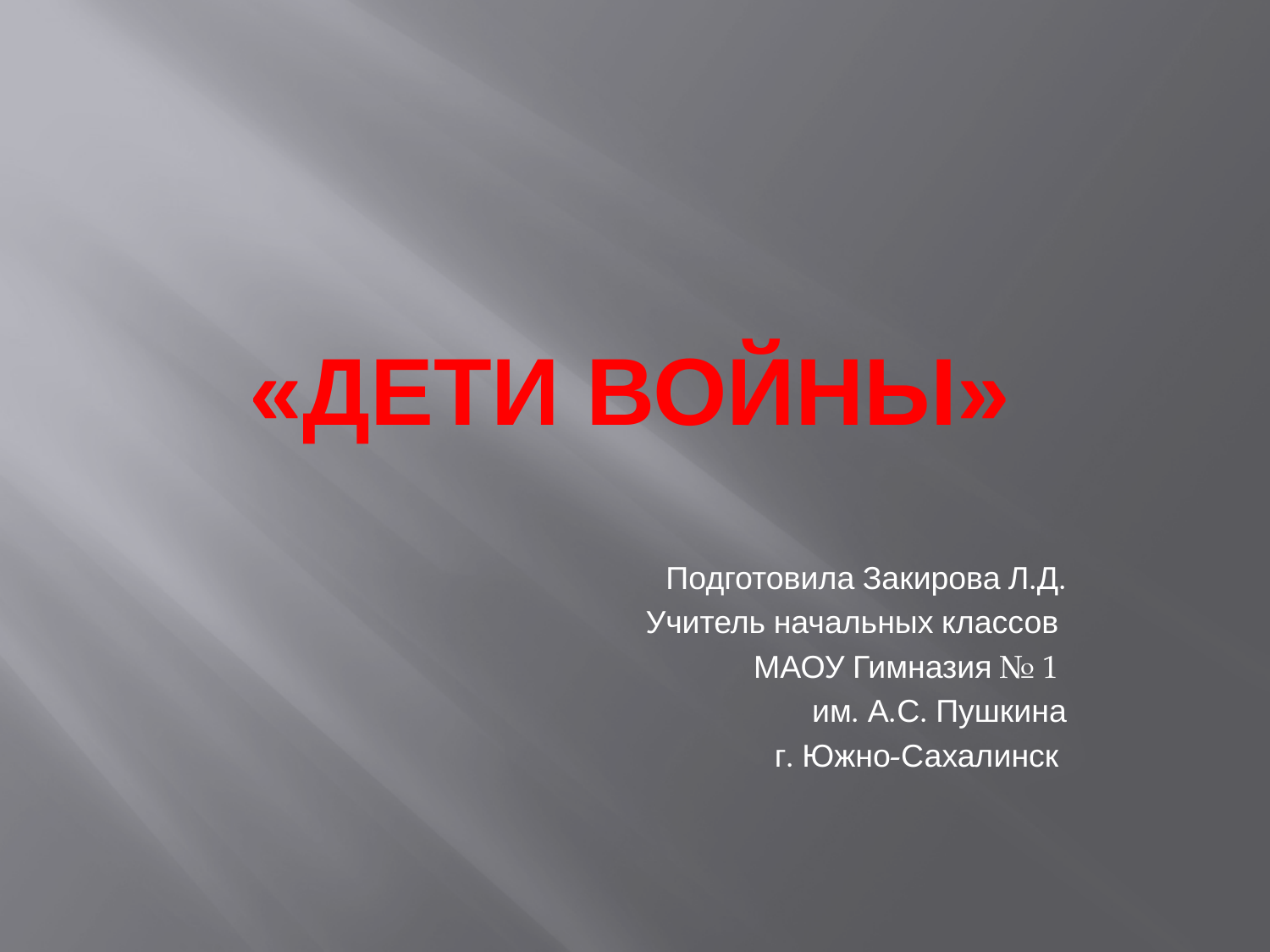

# «Дети войны»

Подготовила Закирова Л.Д.
Учитель начальных классов
МАОУ Гимназия № 1
им. А.С. Пушкина
г. Южно-Сахалинск